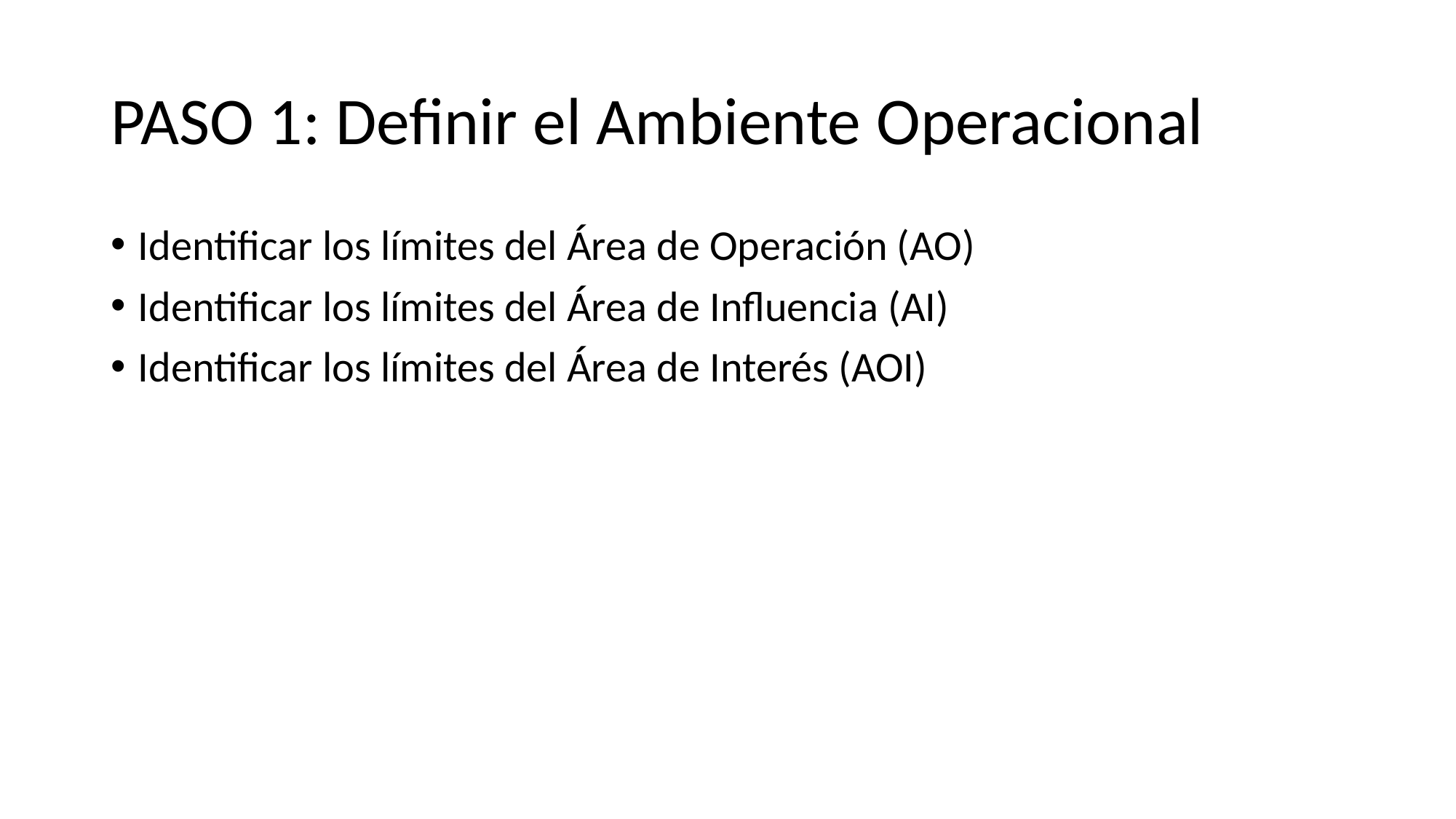

# PASO 1: Definir el Ambiente Operacional
Identificar los límites del Área de Operación (AO)
Identificar los límites del Área de Influencia (AI)
Identificar los límites del Área de Interés (AOI)